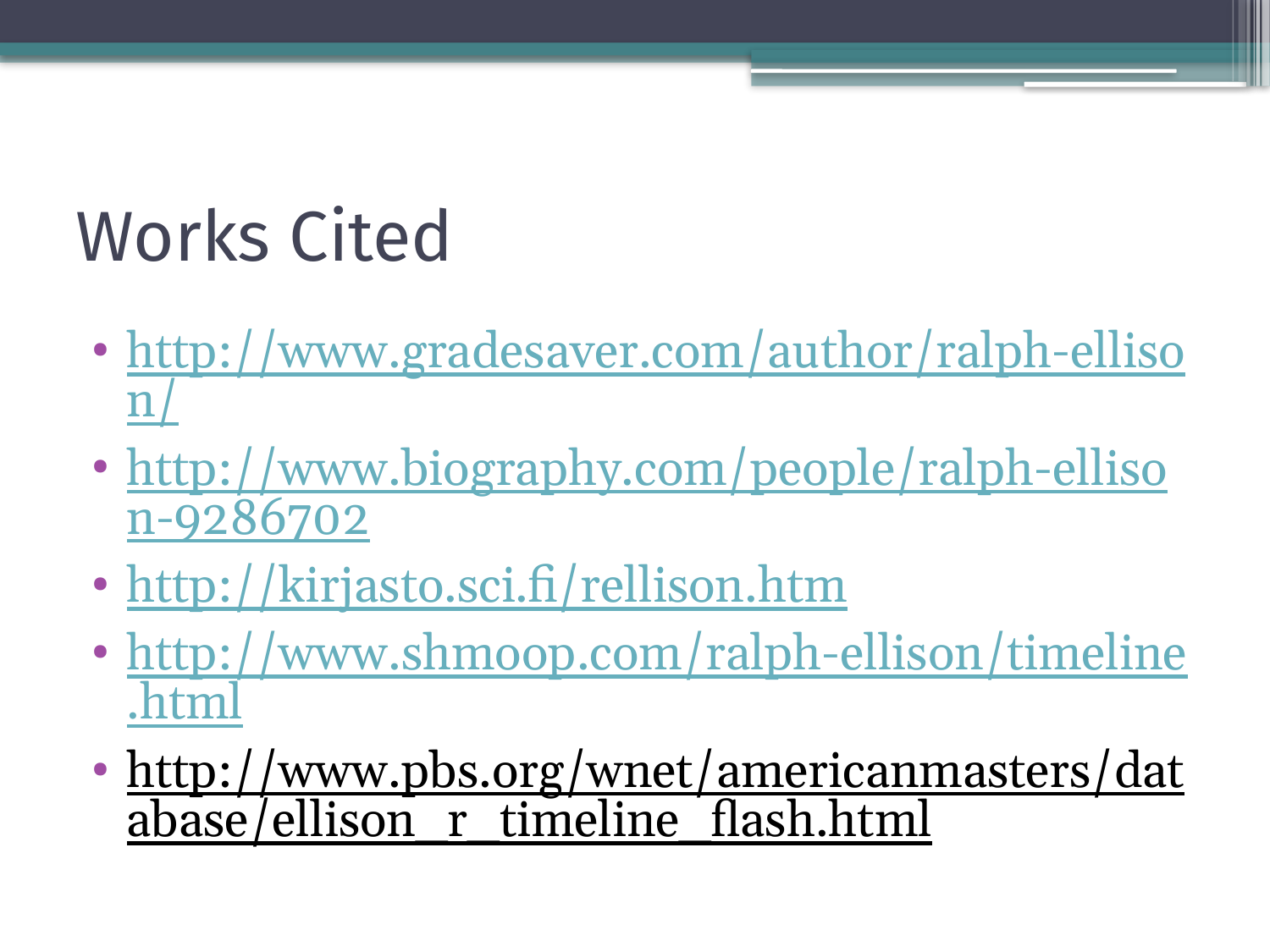

# Works Cited
http://www.gradesaver.com/author/ralph-ellison/
http://www.biography.com/people/ralph-ellison-9286702
http://kirjasto.sci.fi/rellison.htm
http://www.shmoop.com/ralph-ellison/timeline.html
http://www.pbs.org/wnet/americanmasters/database/ellison_r_timeline_flash.html